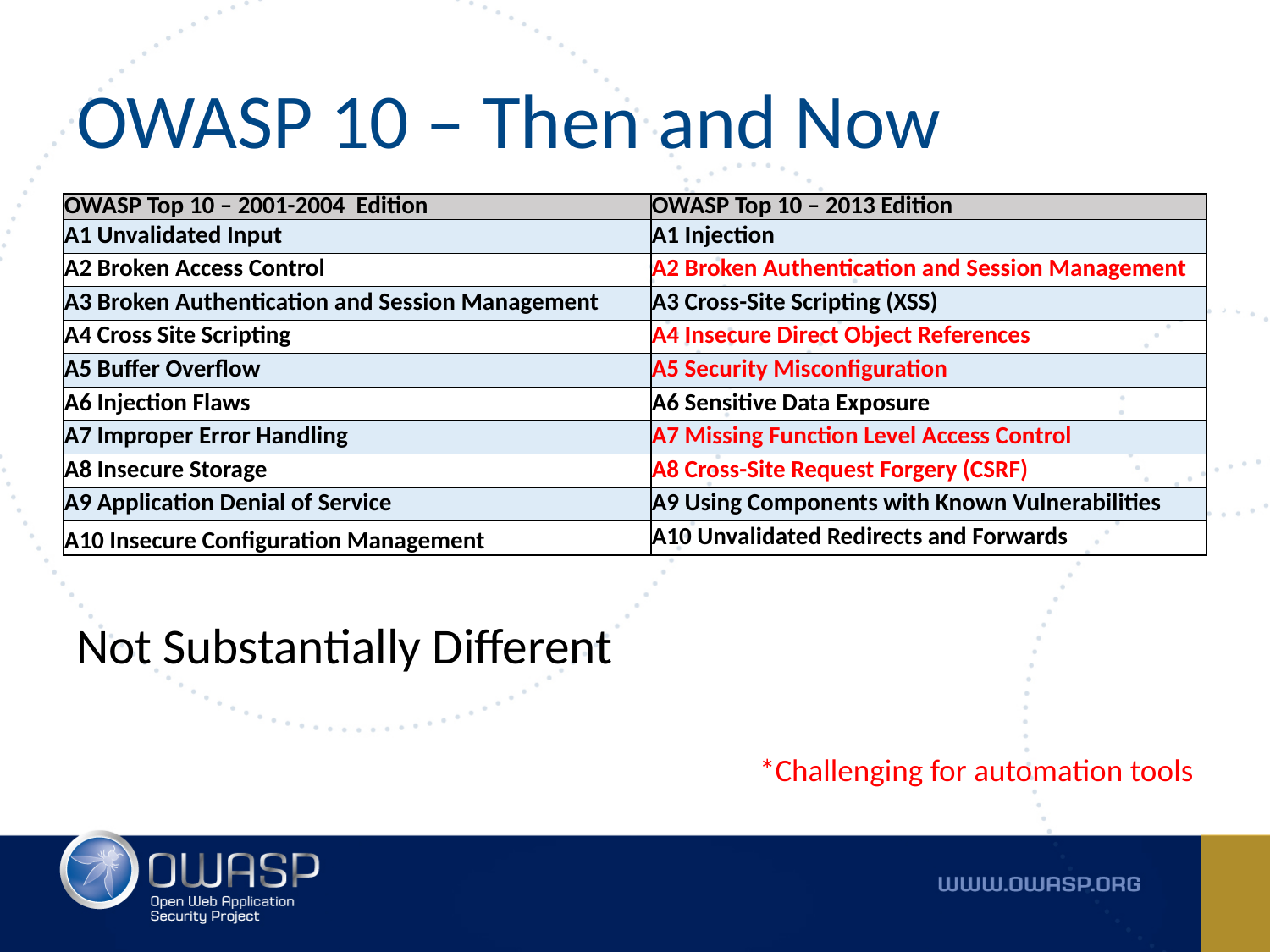

# OWASP 10 – Then and Now
| OWASP Top 10 – 2001-2004 Edition | OWASP Top 10 – 2013 Edition |
| --- | --- |
| A1 Unvalidated Input | A1 Injection |
| A2 Broken Access Control | A2 Broken Authentication and Session Management |
| A3 Broken Authentication and Session Management | A3 Cross-Site Scripting (XSS) |
| A4 Cross Site Scripting | A4 Insecure Direct Object References |
| A5 Buffer Overflow | A5 Security Misconfiguration |
| A6 Injection Flaws | A6 Sensitive Data Exposure |
| A7 Improper Error Handling | A7 Missing Function Level Access Control |
| A8 Insecure Storage | A8 Cross-Site Request Forgery (CSRF) |
| A9 Application Denial of Service | A9 Using Components with Known Vulnerabilities |
| A10 Insecure Configuration Management | A10 Unvalidated Redirects and Forwards |
Not Substantially Different

*Challenging for automation tools